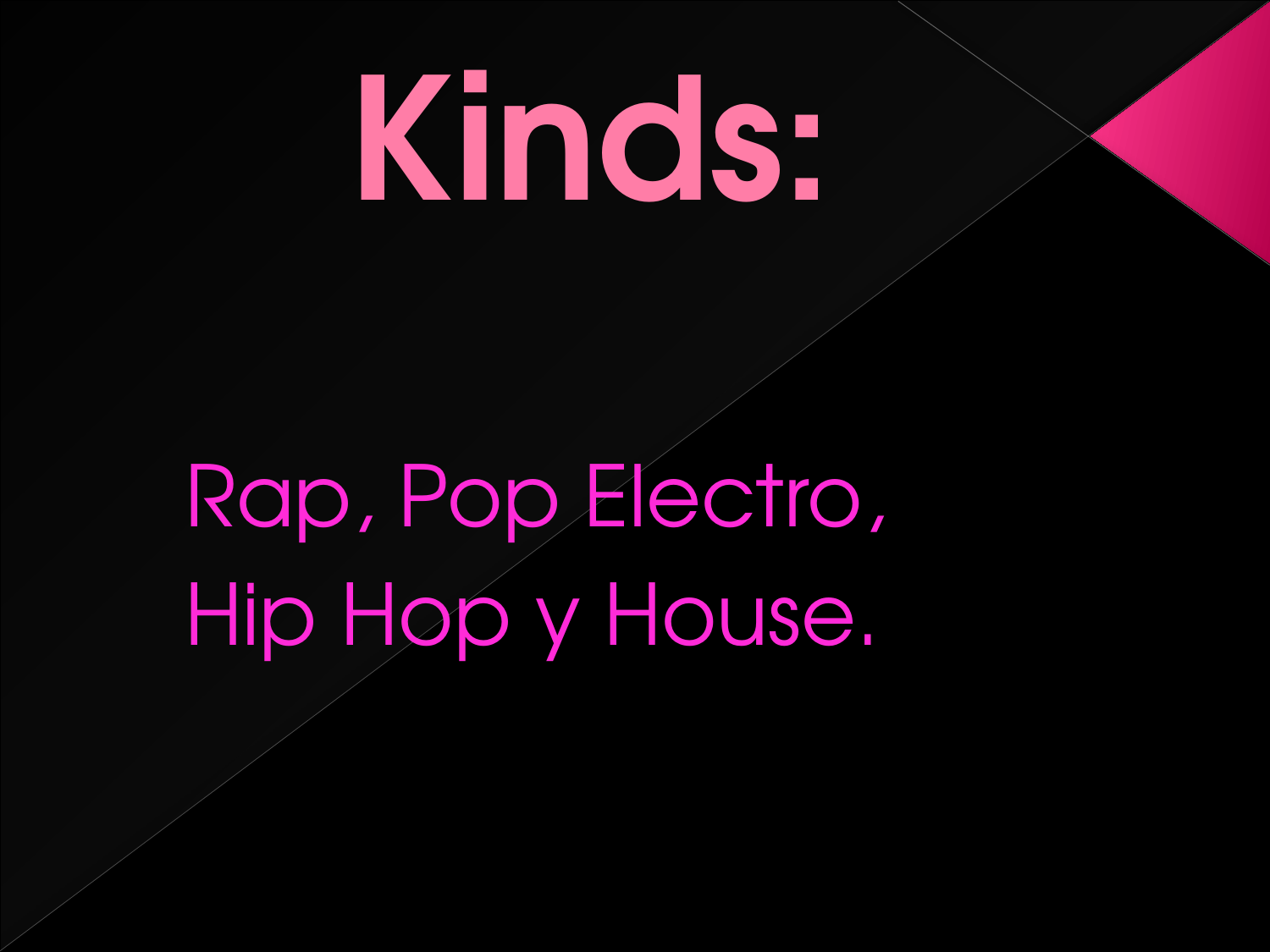

# Kinds:
Rap, Pop Electro,
Hip Hop y House.